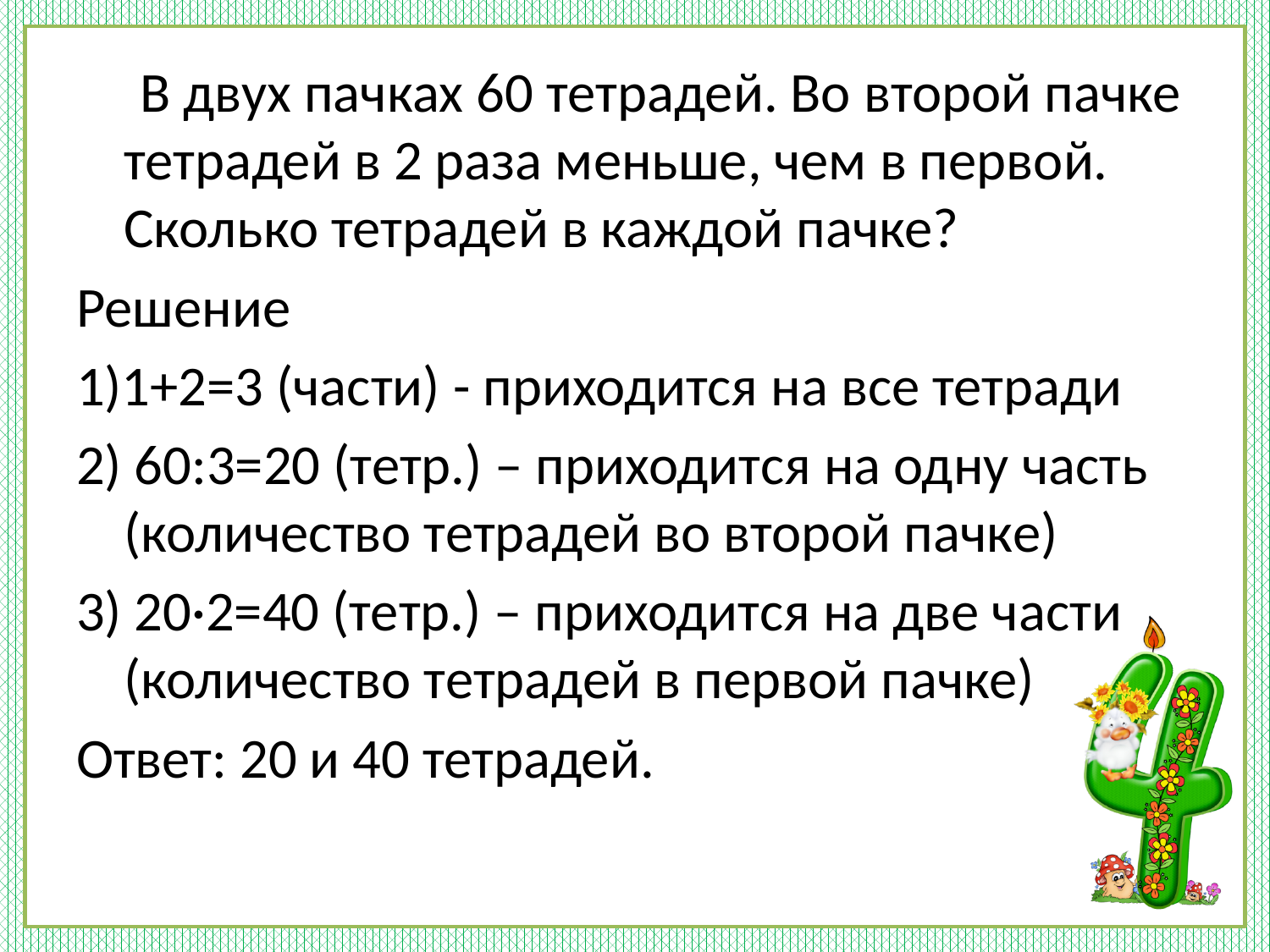

В двух пачках 60 тетрадей. Во второй пачке тетрадей в 2 раза меньше, чем в первой. Сколько тетрадей в каждой пачке?
Решение
1)1+2=3 (части) - приходится на все тетради
2) 60:3=20 (тетр.) – приходится на одну часть (количество тетрадей во второй пачке)
3) 20·2=40 (тетр.) – приходится на две части (количество тетрадей в первой пачке)
Ответ: 20 и 40 тетрадей.